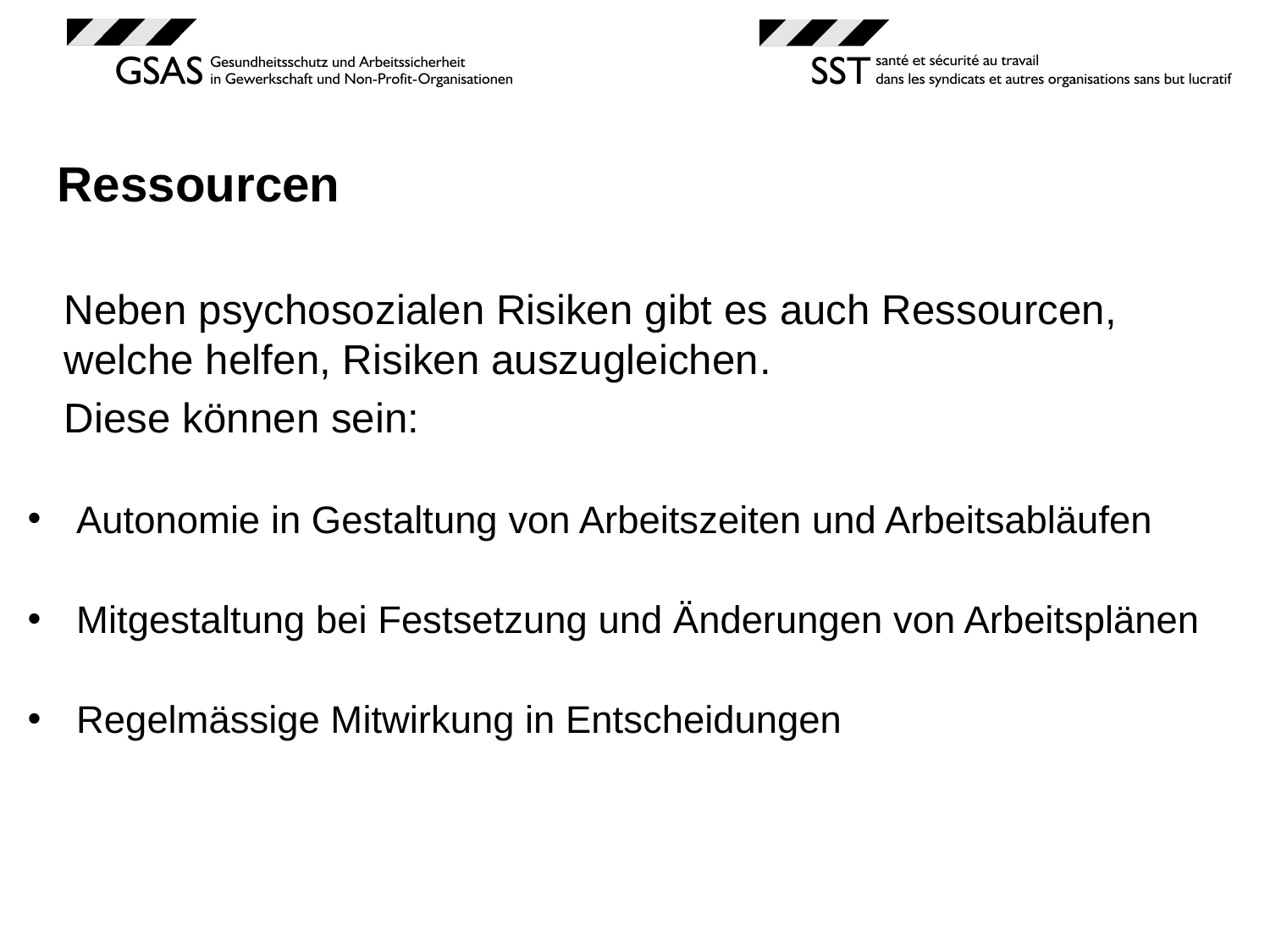

# Ressourcen
Neben psychosozialen Risiken gibt es auch Ressourcen, welche helfen, Risiken auszugleichen.
Diese können sein:
Autonomie in Gestaltung von Arbeitszeiten und Arbeitsabläufen
Mitgestaltung bei Festsetzung und Änderungen von Arbeitsplänen
Regelmässige Mitwirkung in Entscheidungen